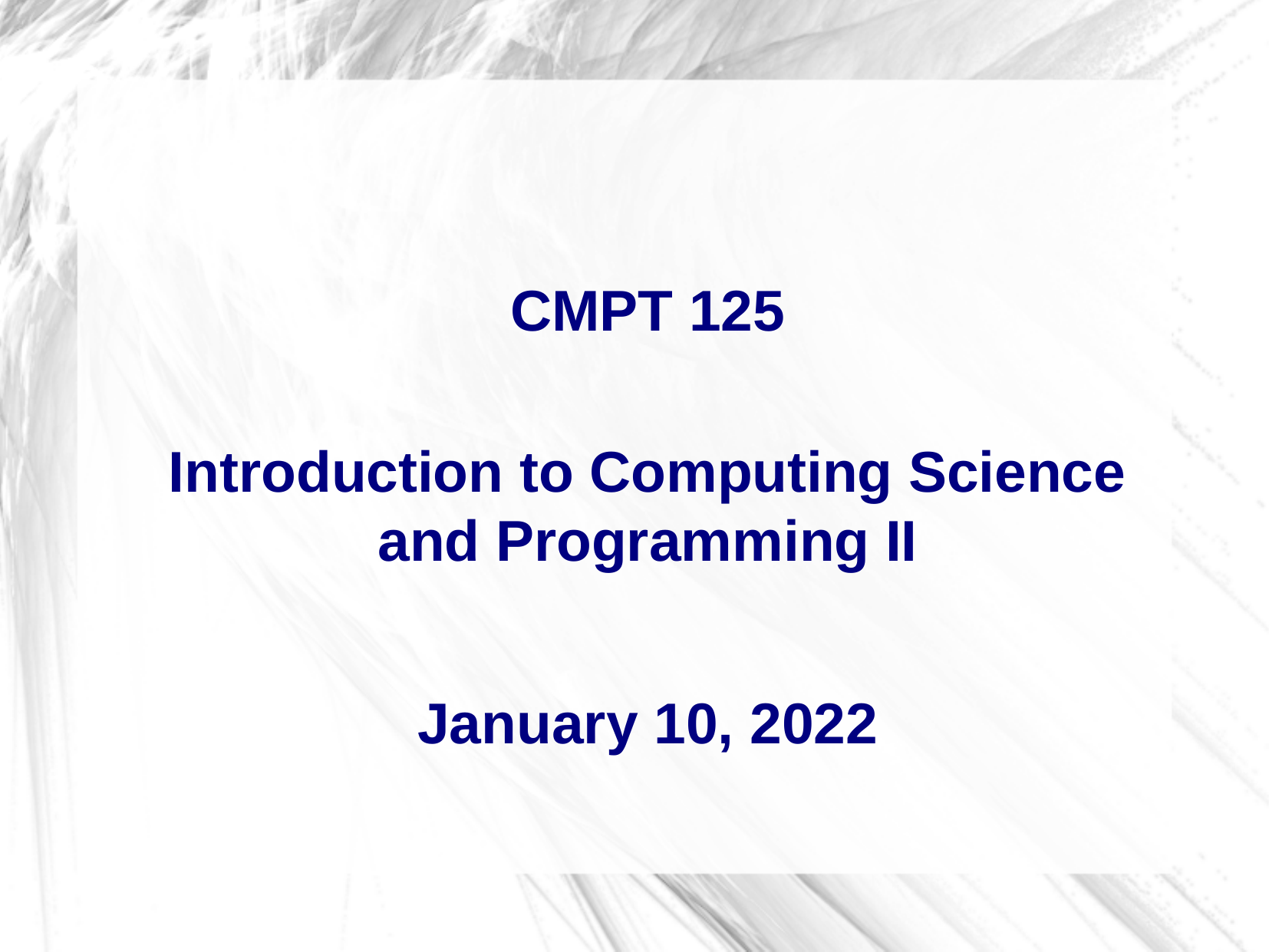

CMPT 125
Introduction to Computing Science
and Programming II

January 10, 2022